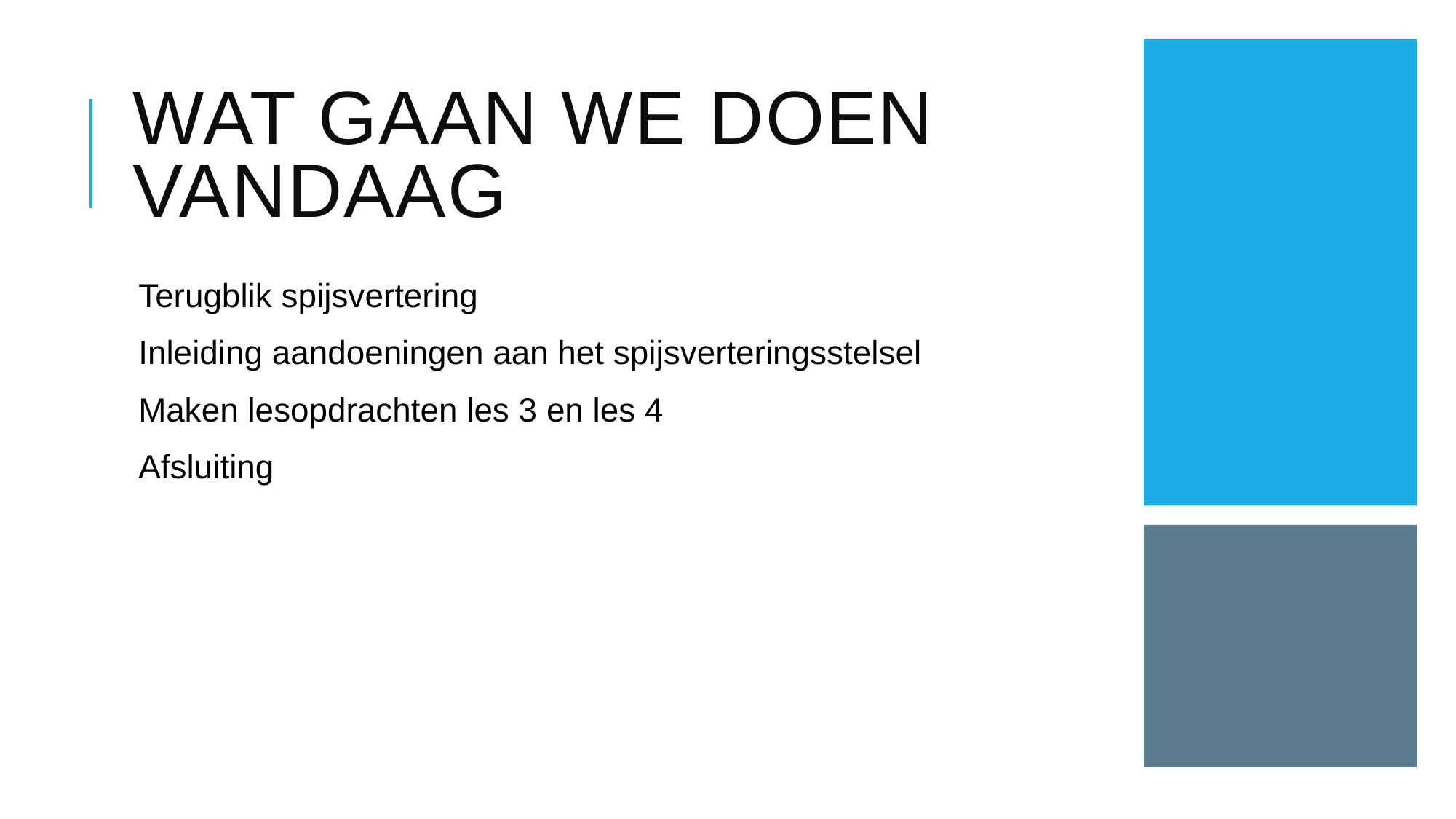

# Wat gaan we doen vandaag
Terugblik spijsvertering
Inleiding aandoeningen aan het spijsverteringsstelsel
Maken lesopdrachten les 3 en les 4
Afsluiting